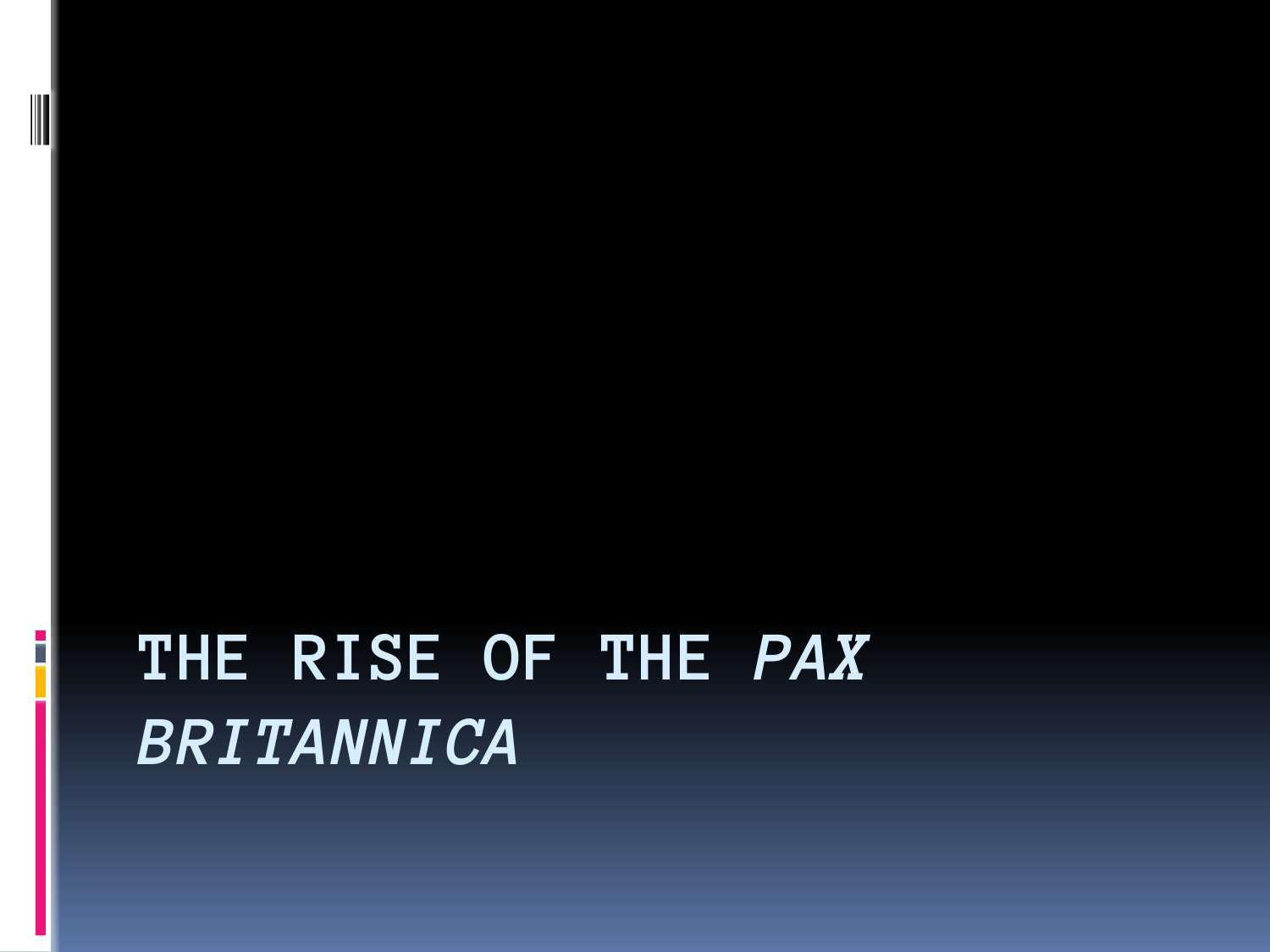

# The Rise of the Pax Britannica